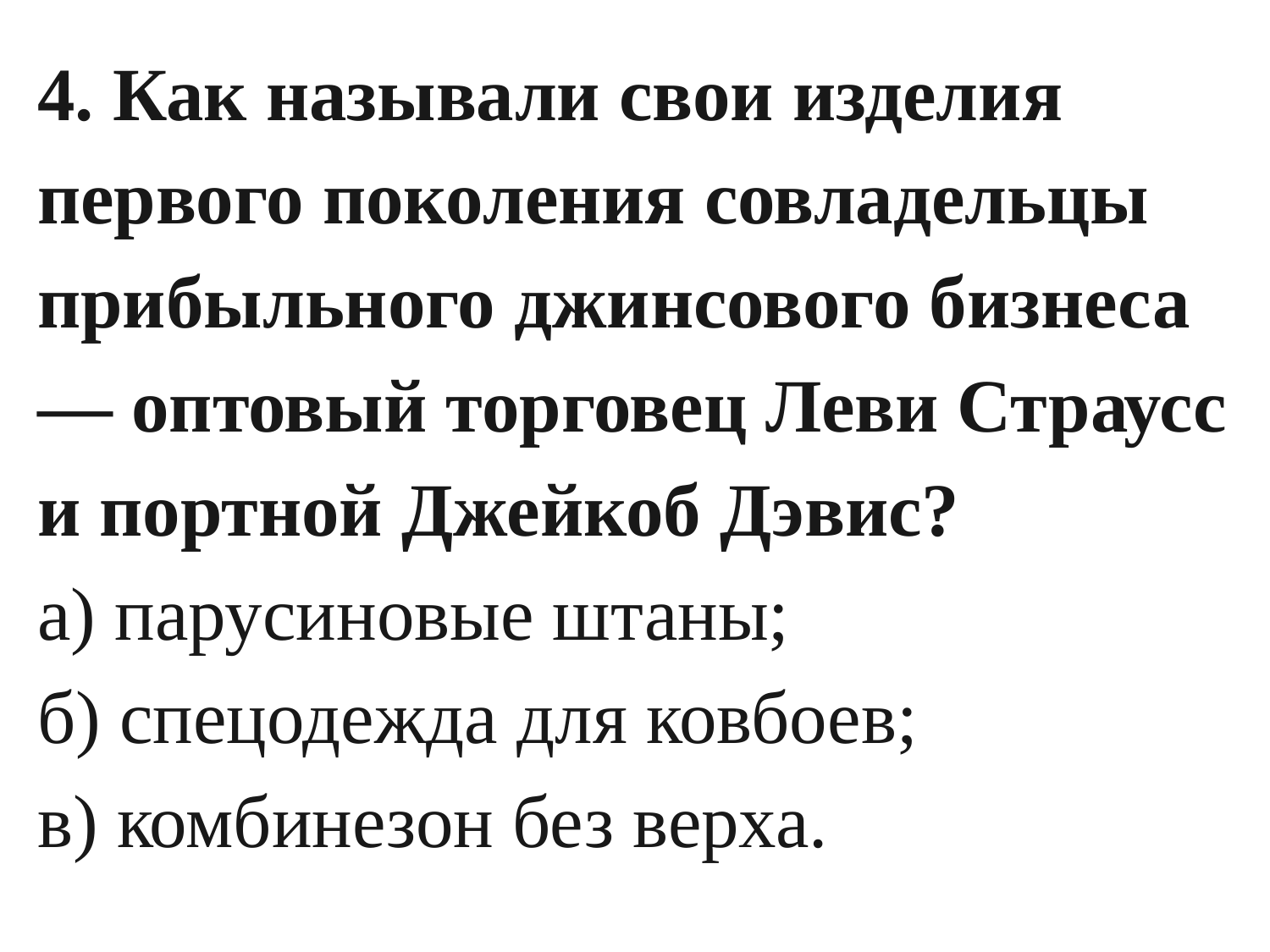

# 4. Как называли свои изделия первого поколения совладельцы прибыльного джинсового бизнеса — оптовый торговец Леви Страусс и портной Джейкоб Дэвис? а) парусиновые штаны; б) спецодежда для ковбоев; в) комбинезон без верха.